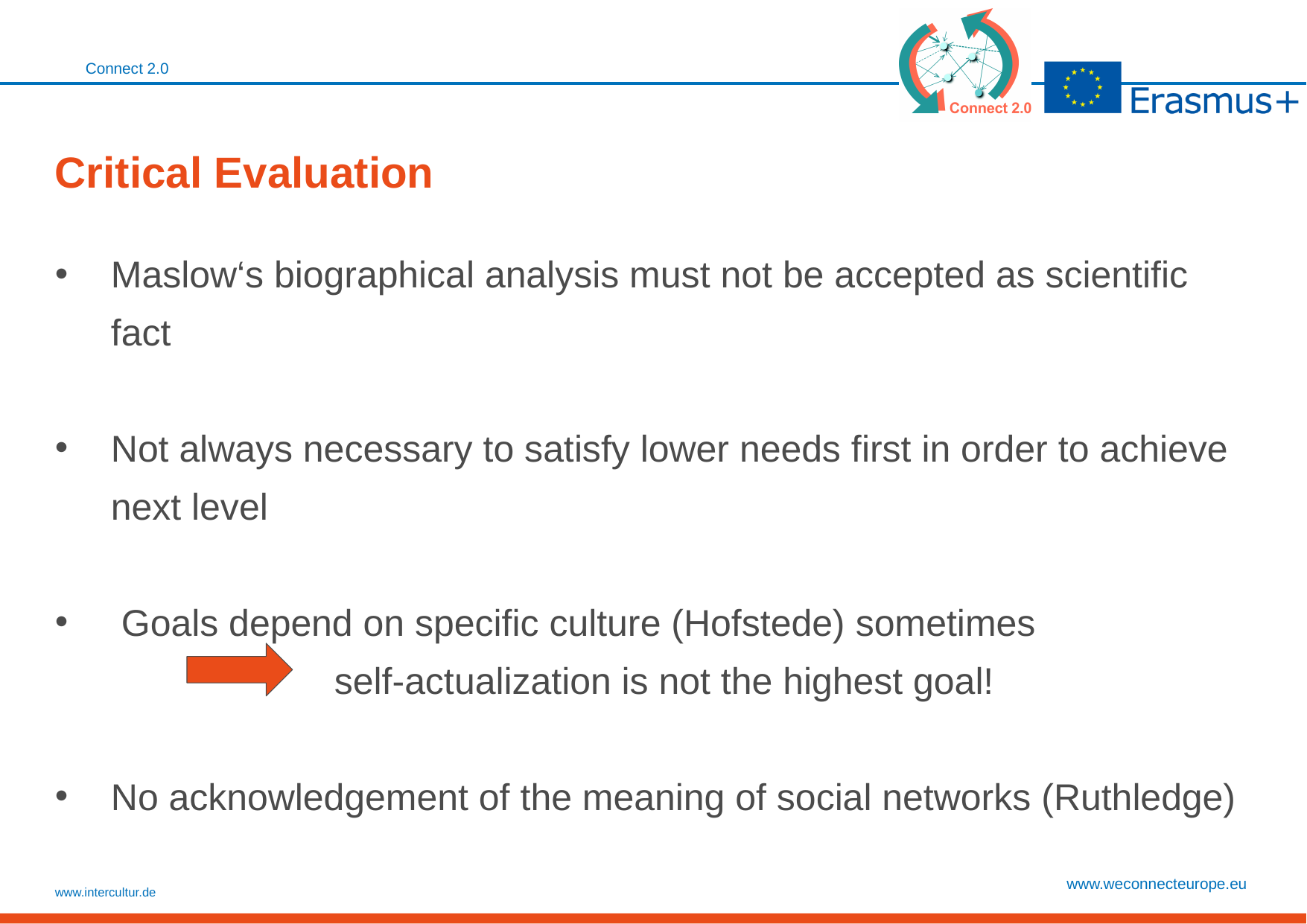

Connect 2.0
# Critical Evaluation
Maslow‘s biographical analysis must not be accepted as scientific fact

Not always necessary to satisfy lower needs first in order to achieve next level

 Goals depend on specific culture (Hofstede) sometimes 				self-actualization is not the highest goal!

No acknowledgement of the meaning of social networks (Ruthledge)